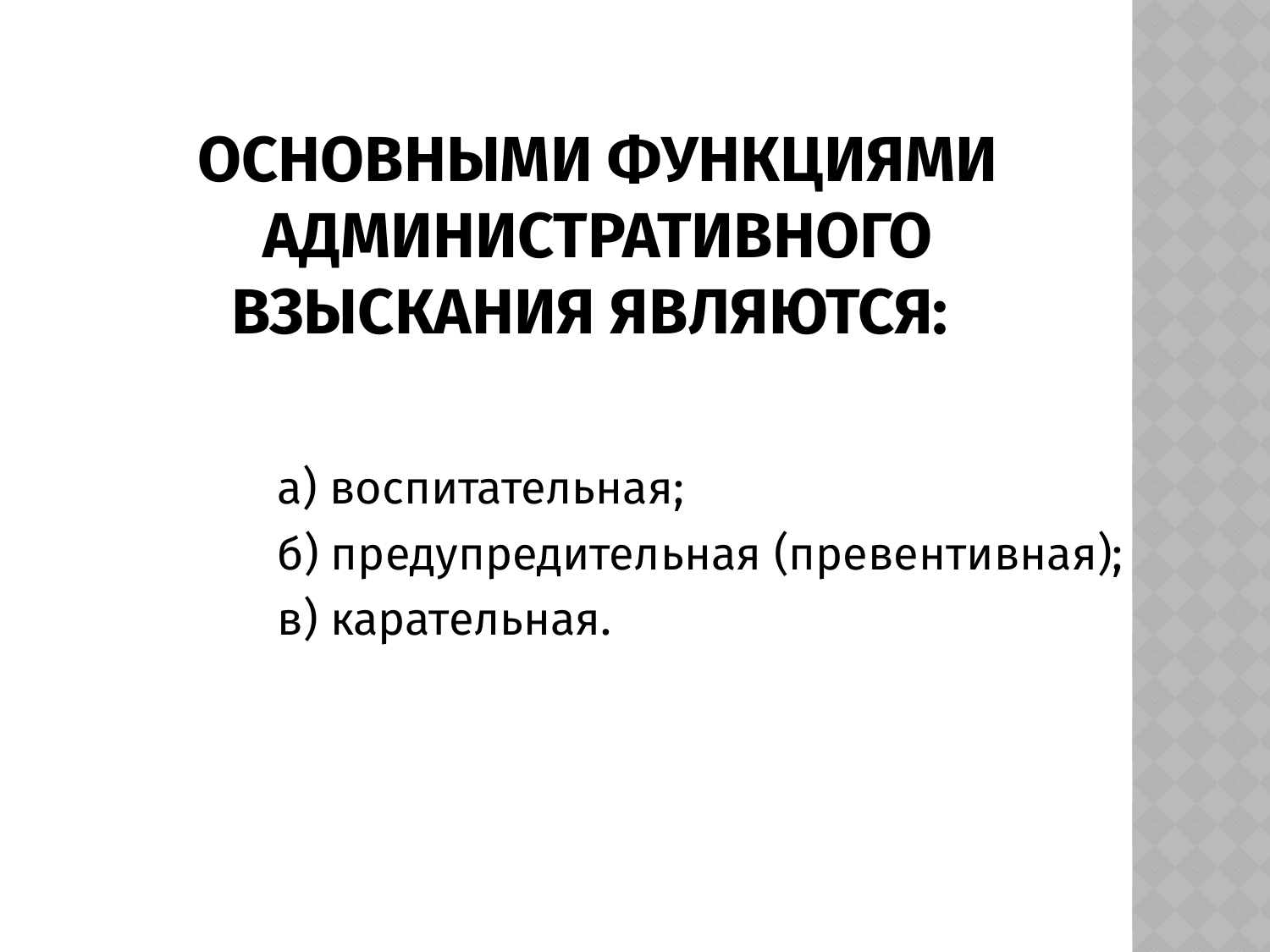

# ОСНОВНЫМИ ФУНКЦИЯМИ АДМИНИСТРАТИВНОГО ВЗЫСКАНИЯ ЯВЛЯЮТСЯ:

а) воспитательная;
б) предупредительная (превентивная);
в) карательная.